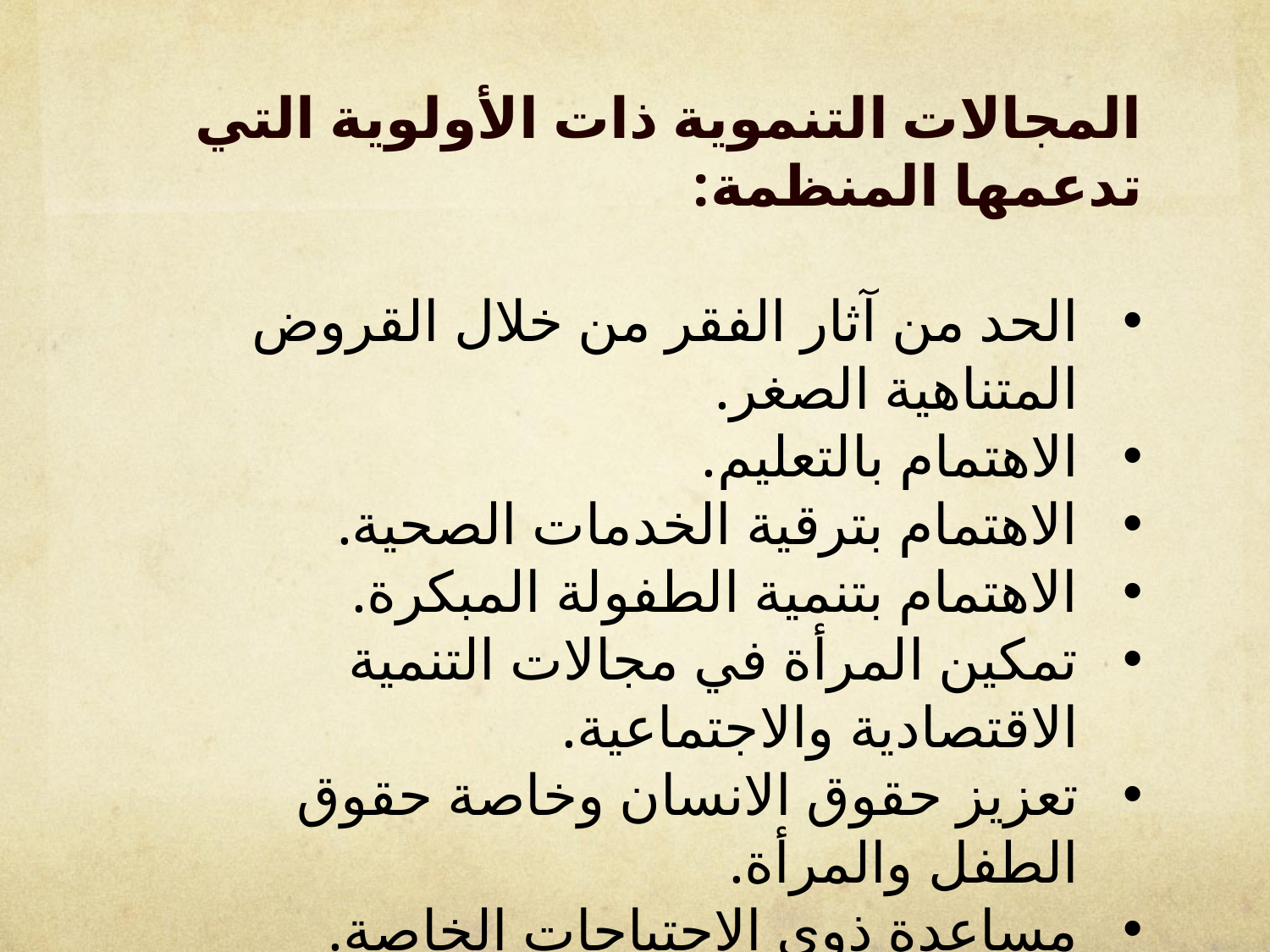

المجالات التنموية ذات الأولوية التي تدعمها المنظمة:

الحد من آثار الفقر من خلال القروض المتناهية الصغر.
الاهتمام بالتعليم.
الاهتمام بترقية الخدمات الصحية.
الاهتمام بتنمية الطفولة المبكرة.
تمكين المرأة في مجالات التنمية الاقتصادية والاجتماعية.
تعزيز حقوق الانسان وخاصة حقوق الطفل والمرأة.
مساعدة ذوي الاحتياجات الخاصة.
الإسهام في جهود الإغاثة العاجلة.